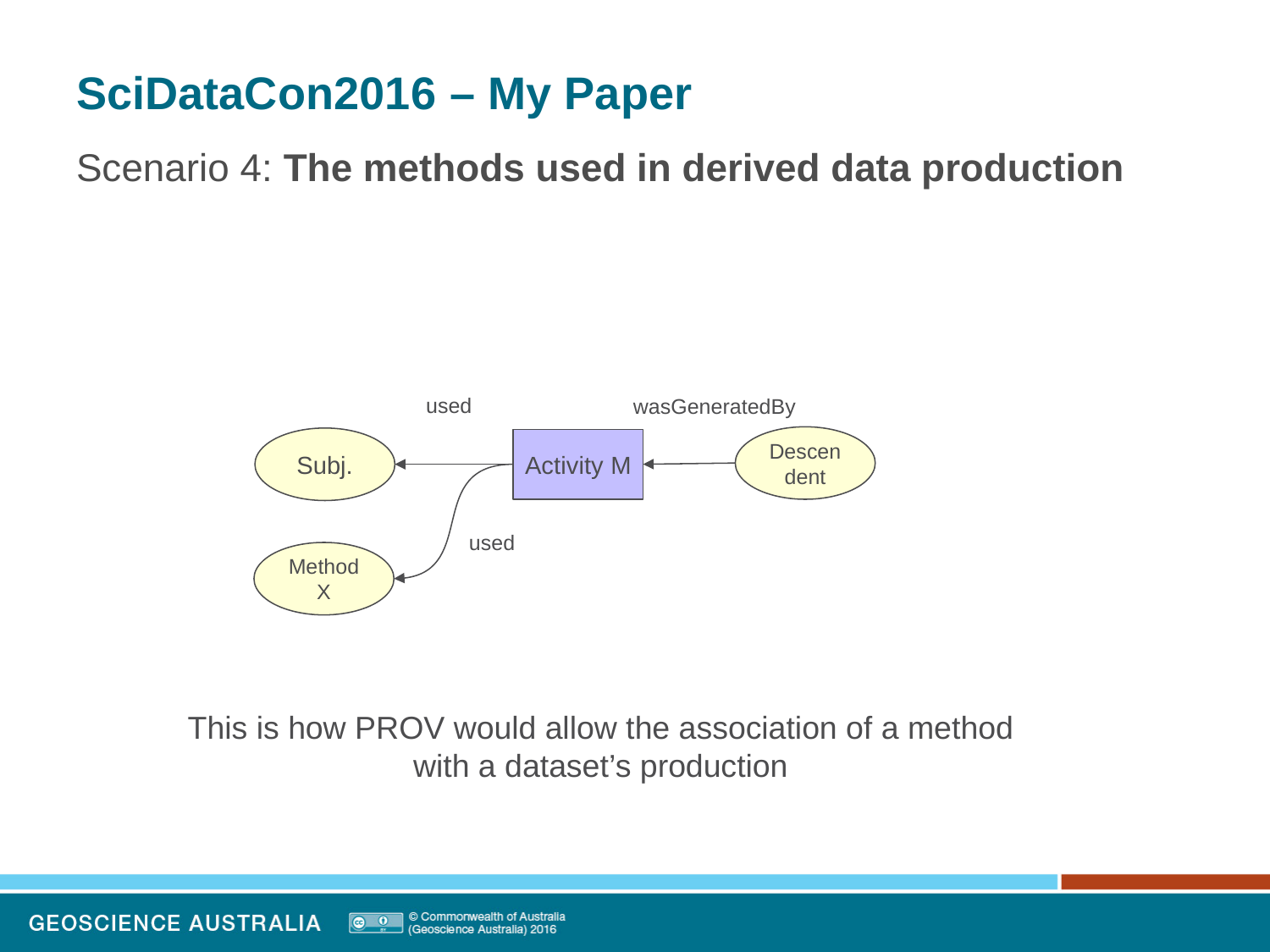

# SciDataCon2016 – My Paper
Scenario 4: The methods used in derived data production

used
wasGeneratedBy
Descendent
Subj.
Activity M
used
Method X
This is how PROV would allow the association of a method with a dataset’s production